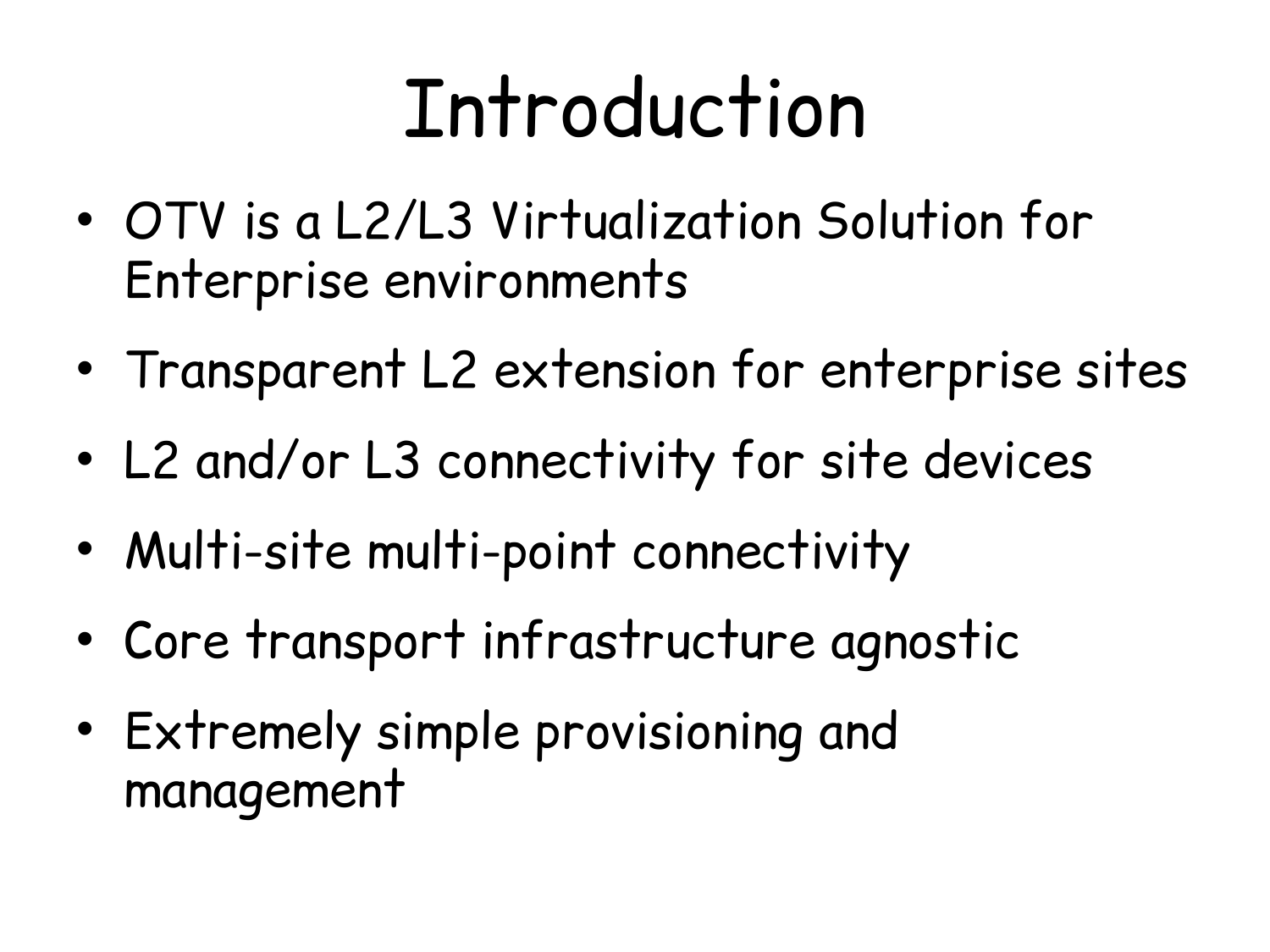

# Introduction
OTV is a L2/L3 Virtualization Solution for Enterprise environments
Transparent L2 extension for enterprise sites
L2 and/or L3 connectivity for site devices
Multi-site multi-point connectivity
Core transport infrastructure agnostic
Extremely simple provisioning and management